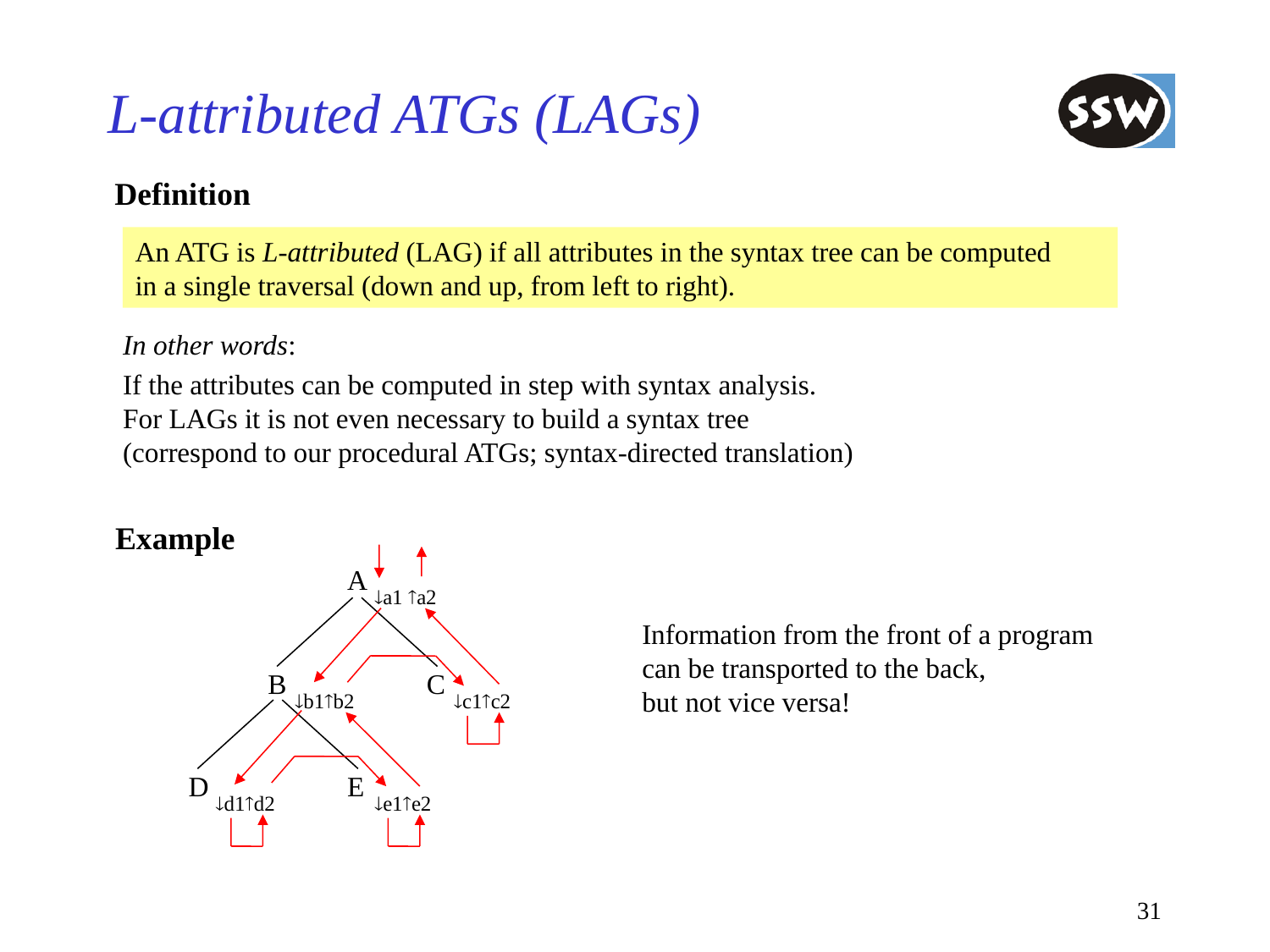

# L-attributed ATGs (LAGs)
Definition
An ATG is L-attributed (LAG) if all attributes in the syntax tree can be computed
in a single traversal (down and up, from left to right).
In other words:
If the attributes can be computed in step with syntax analysis.
For LAGs it is not even necessary to build a syntax tree
(correspond to our procedural ATGs; syntax-directed translation)
Example

A
↓a1 ↑a2

Information from the front of a program
can be transported to the back,
but not vice versa!

B
C
↓b1↑b2
↓c1↑c2

D
E
↓d1↑d2
↓e1↑e2

31